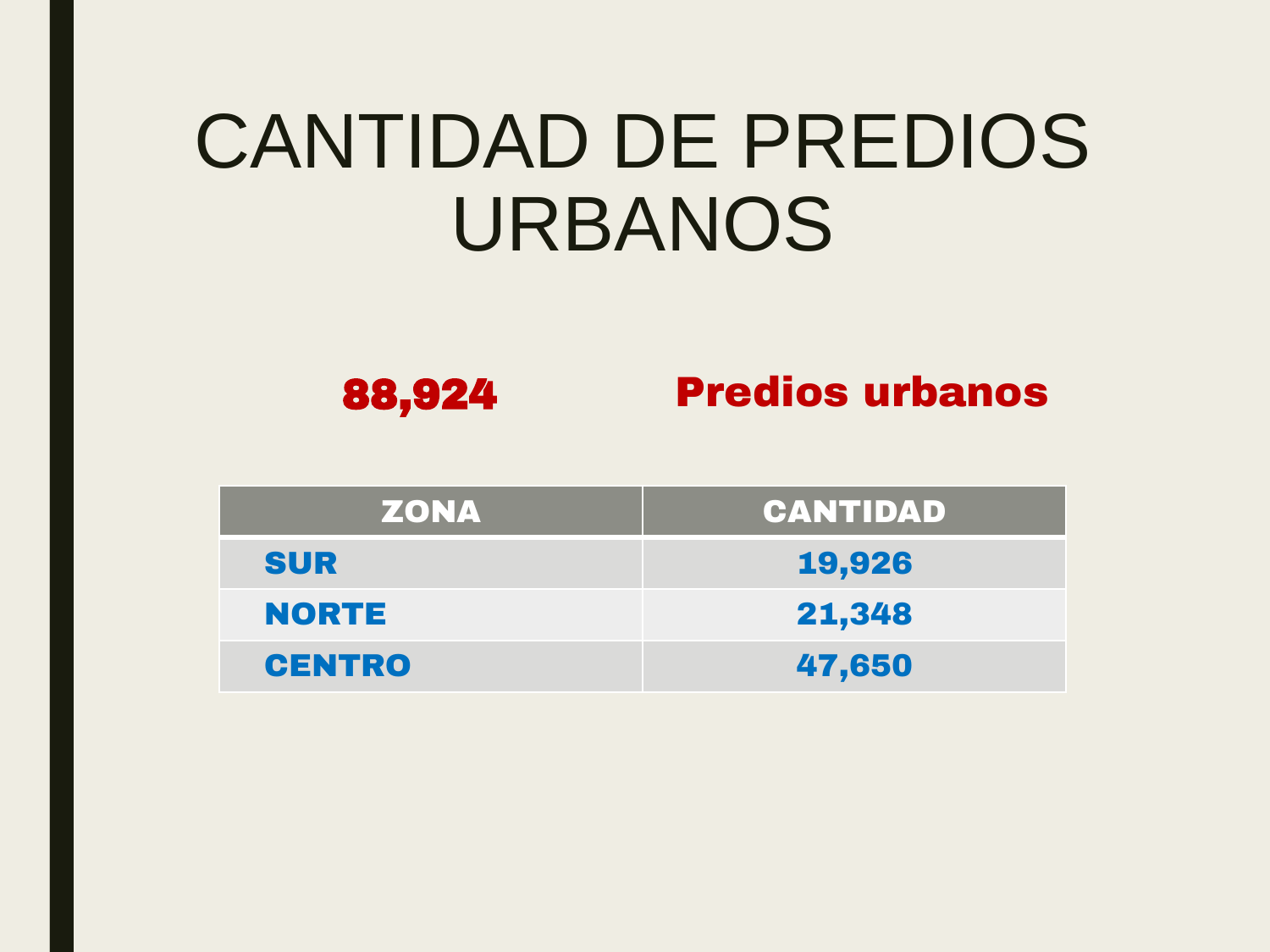

# CANTIDAD DE PREDIOS URBANOS
Predios urbanos
88,924
| ZONA | CANTIDAD |
| --- | --- |
| SUR | 19,926 |
| NORTE | 21,348 |
| CENTRO | 47,650 |